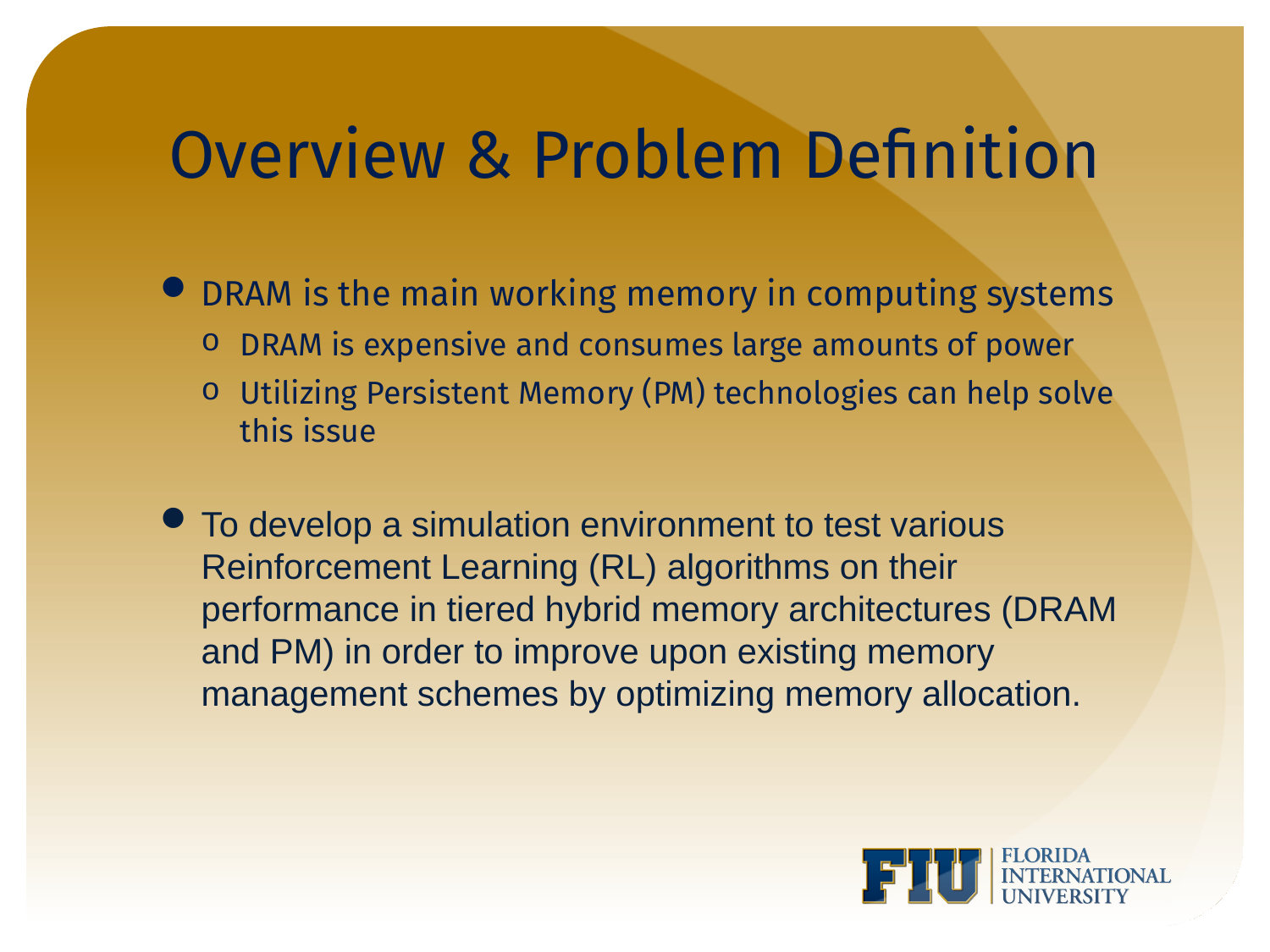

# Overview & Problem Definition

DRAM is the main working memory in computing systems
DRAM is expensive and consumes large amounts of power
Utilizing Persistent Memory (PM) technologies can help solve this issue
To develop a simulation environment to test various Reinforcement Learning (RL) algorithms on their performance in tiered hybrid memory architectures (DRAM and PM) in order to improve upon existing memory management schemes by optimizing memory allocation.